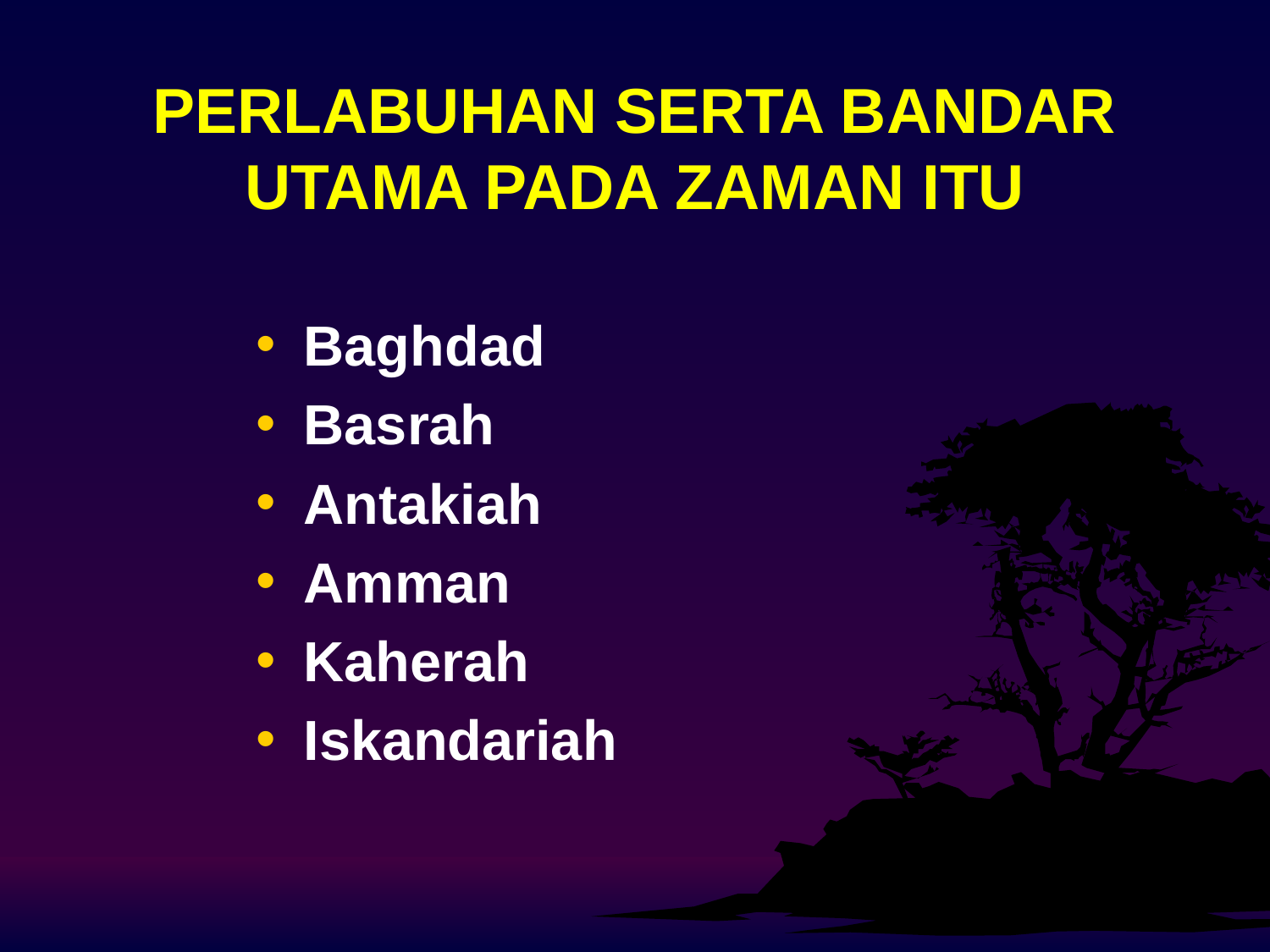

# PERLABUHAN SERTA BANDAR UTAMA PADA ZAMAN ITU

Baghdad
Basrah
Antakiah
Amman
Kaherah
Iskandariah